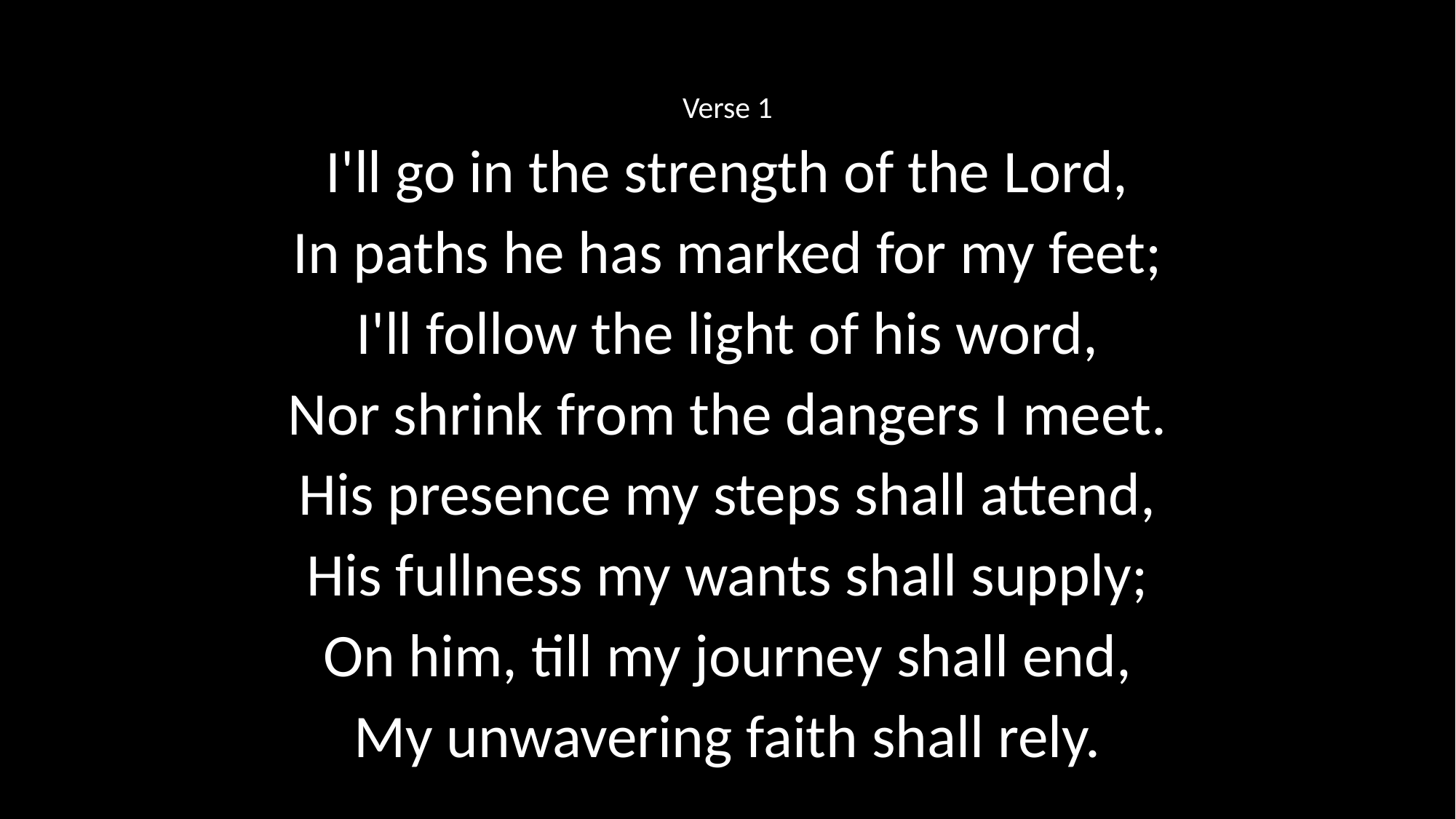

Verse 1
I'll go in the strength of the Lord,
In paths he has marked for my feet;
I'll follow the light of his word,
Nor shrink from the dangers I meet.
His presence my steps shall attend,
His fullness my wants shall supply;
On him, till my journey shall end,
My unwavering faith shall rely.